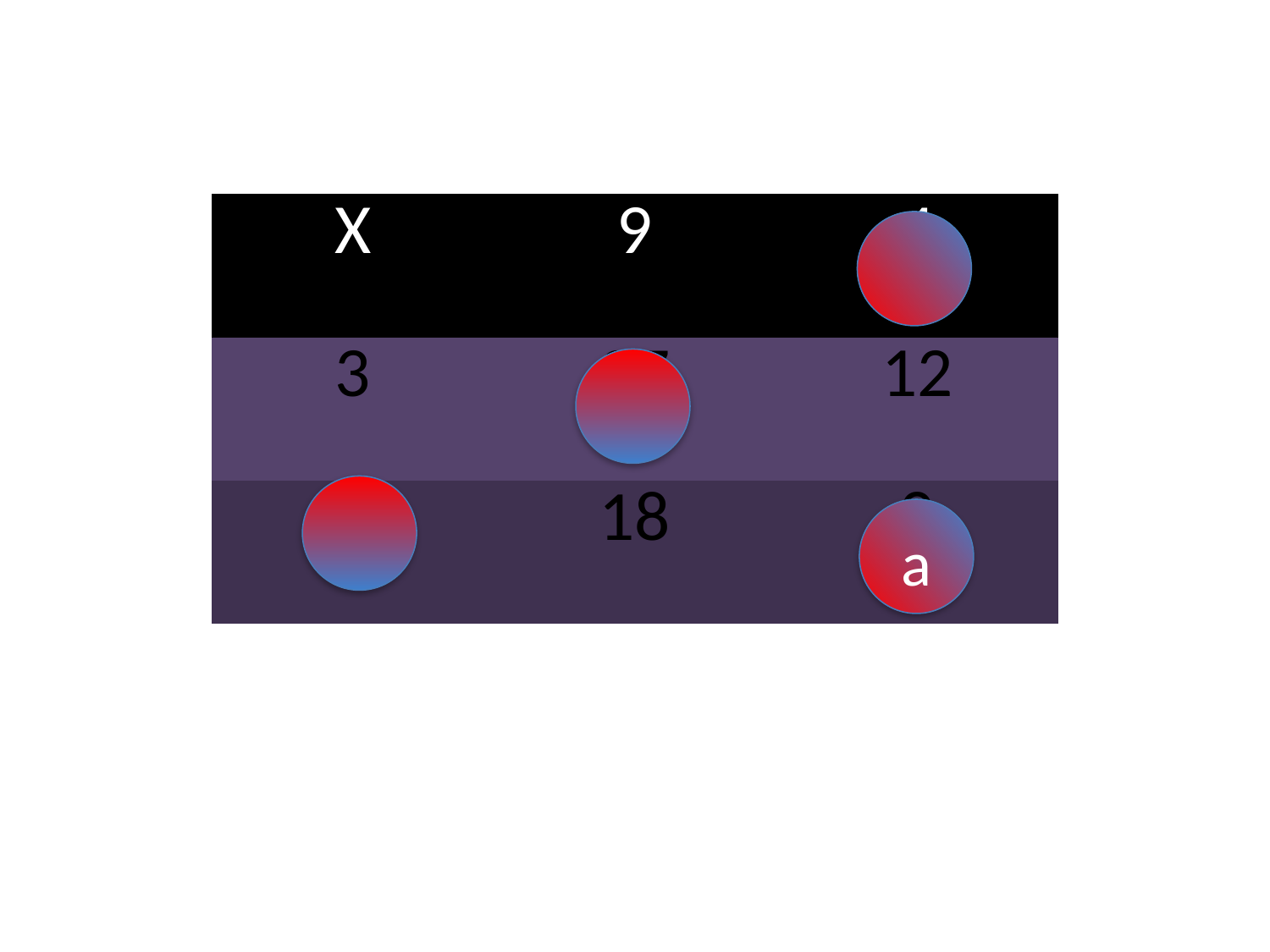

| X | 9 | 4 |
| --- | --- | --- |
| 3 | 27 | 12 |
| 2 | 18 | 8 |

a